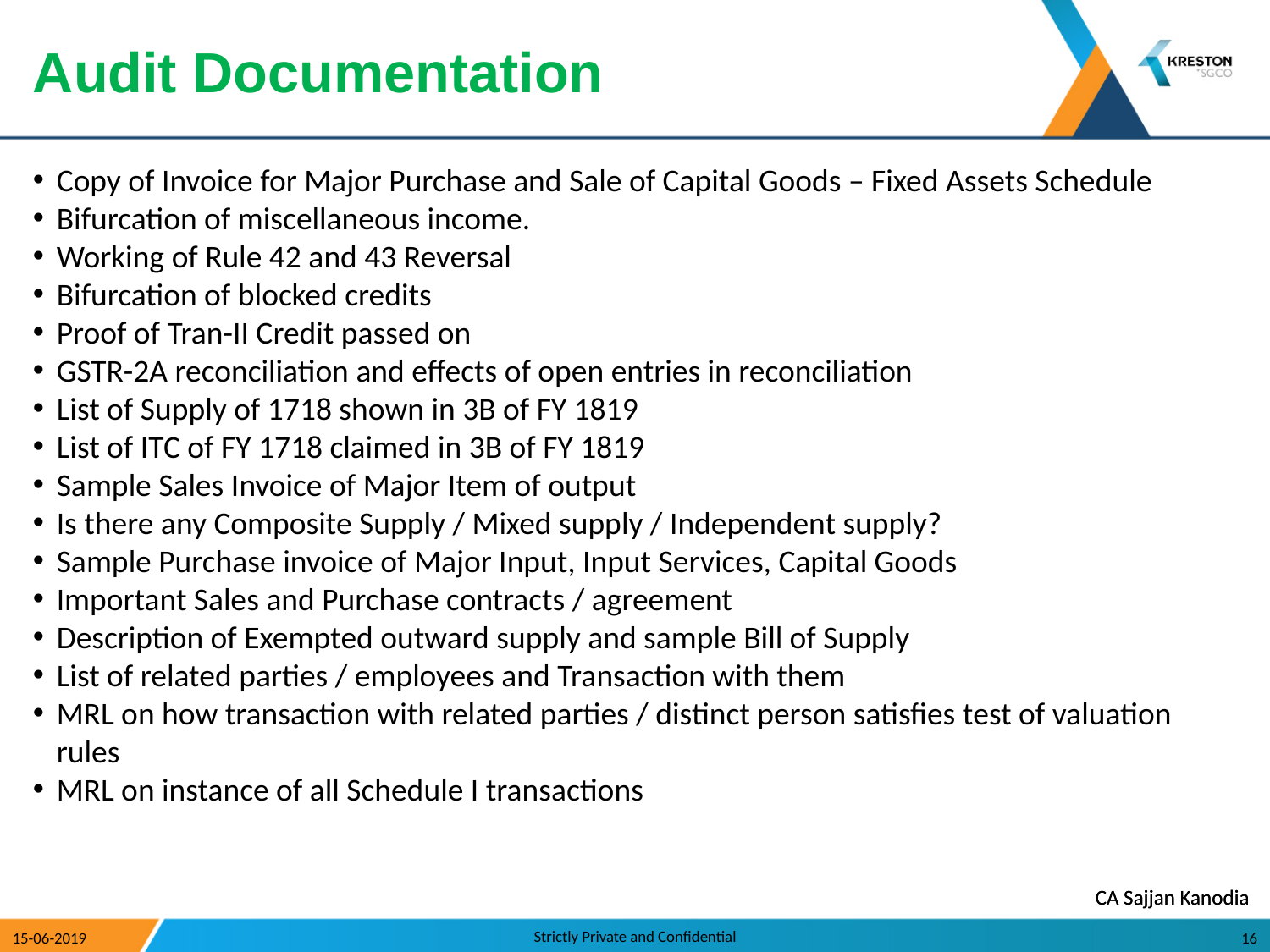

Audit Documentation
Copy of Invoice for Major Purchase and Sale of Capital Goods – Fixed Assets Schedule
Bifurcation of miscellaneous income.
Working of Rule 42 and 43 Reversal
Bifurcation of blocked credits
Proof of Tran-II Credit passed on
GSTR-2A reconciliation and effects of open entries in reconciliation
List of Supply of 1718 shown in 3B of FY 1819
List of ITC of FY 1718 claimed in 3B of FY 1819
Sample Sales Invoice of Major Item of output
Is there any Composite Supply / Mixed supply / Independent supply?
Sample Purchase invoice of Major Input, Input Services, Capital Goods
Important Sales and Purchase contracts / agreement
Description of Exempted outward supply and sample Bill of Supply
List of related parties / employees and Transaction with them
MRL on how transaction with related parties / distinct person satisfies test of valuation rules
MRL on instance of all Schedule I transactions